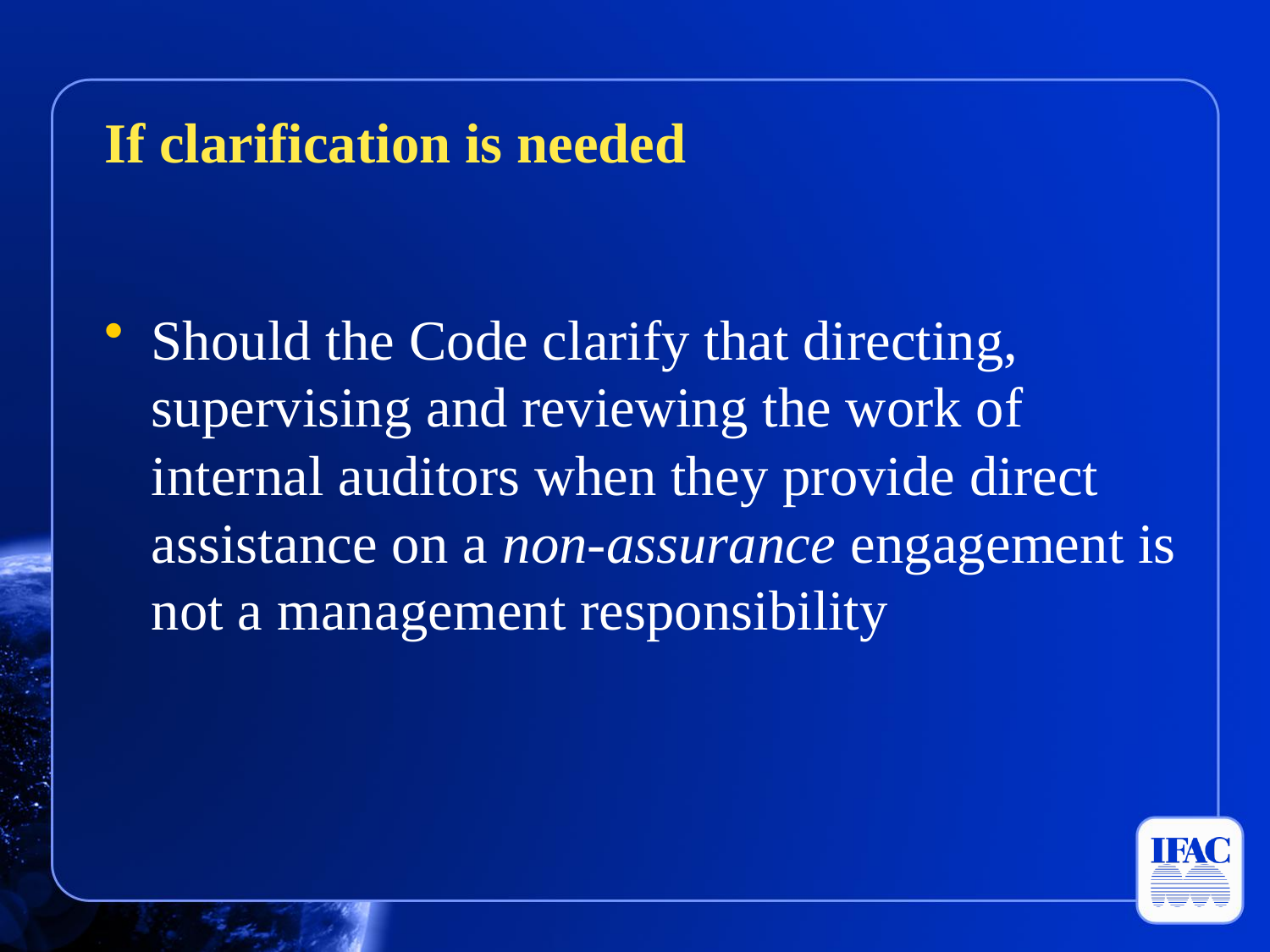

#
If clarification is needed

Should the Code clarify that directing, supervising and reviewing the work of internal auditors when they provide direct assistance on a non-assurance engagement is not a management responsibility